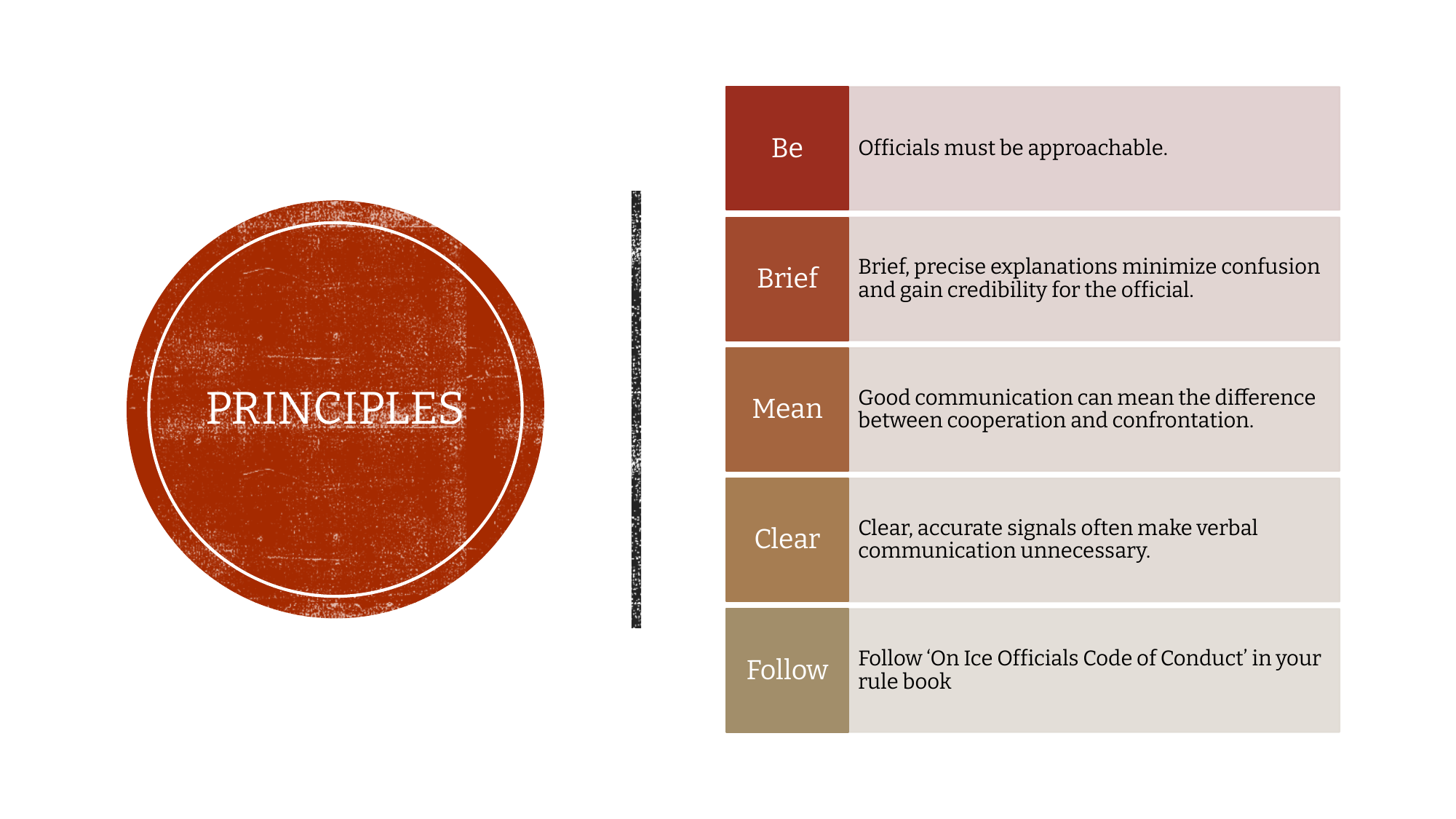

Officials must be approachable.
Be
Brief, precise explanations minimize confusion and gain credibility for the official.
Brief
Good communication can mean the difference between cooperation and confrontation.
Mean
Clear, accurate signals often make verbal communication unnecessary.
Clear
Follow ‘On Ice Officials Code of Conduct’ in your rule book
Follow

# PRINCIPLES